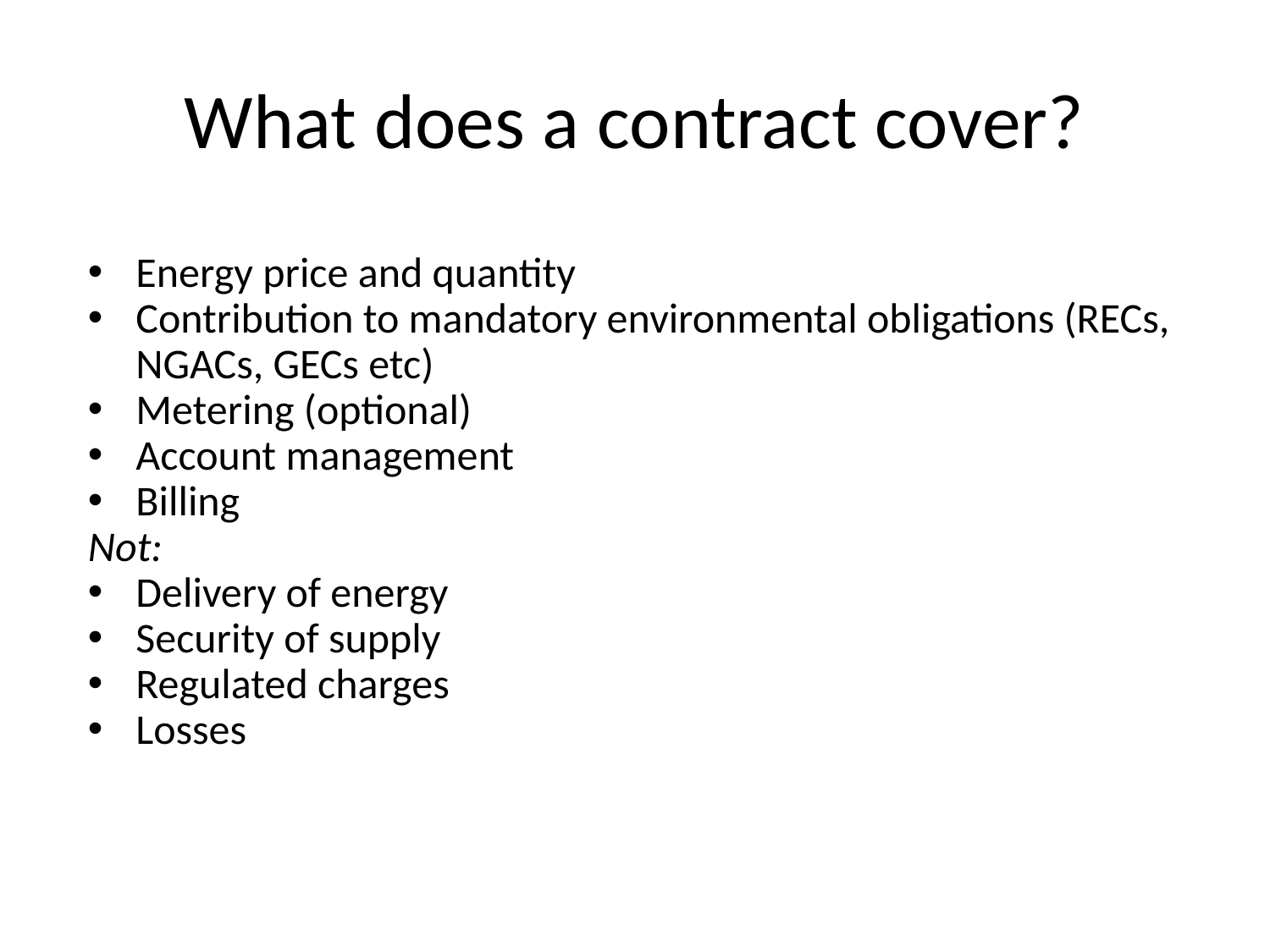

# What does a contract cover?
Energy price and quantity
Contribution to mandatory environmental obligations (RECs, NGACs, GECs etc)
Metering (optional)
Account management
Billing
Not:
Delivery of energy
Security of supply
Regulated charges
Losses